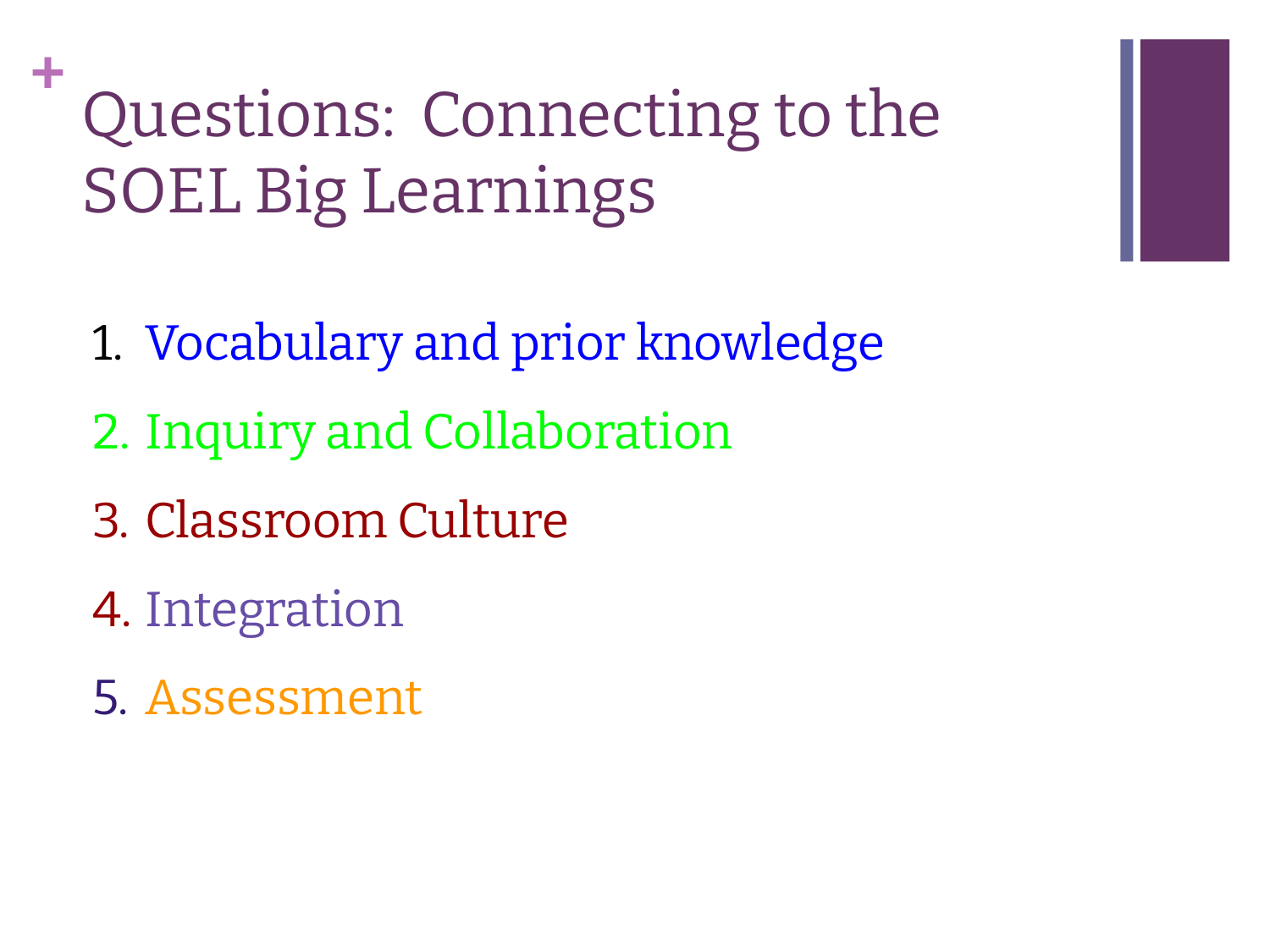

# Questions:  Connecting to the SOEL Big Learnings
Vocabulary and prior knowledge
Inquiry and Collaboration
Classroom Culture
Integration
Assessment